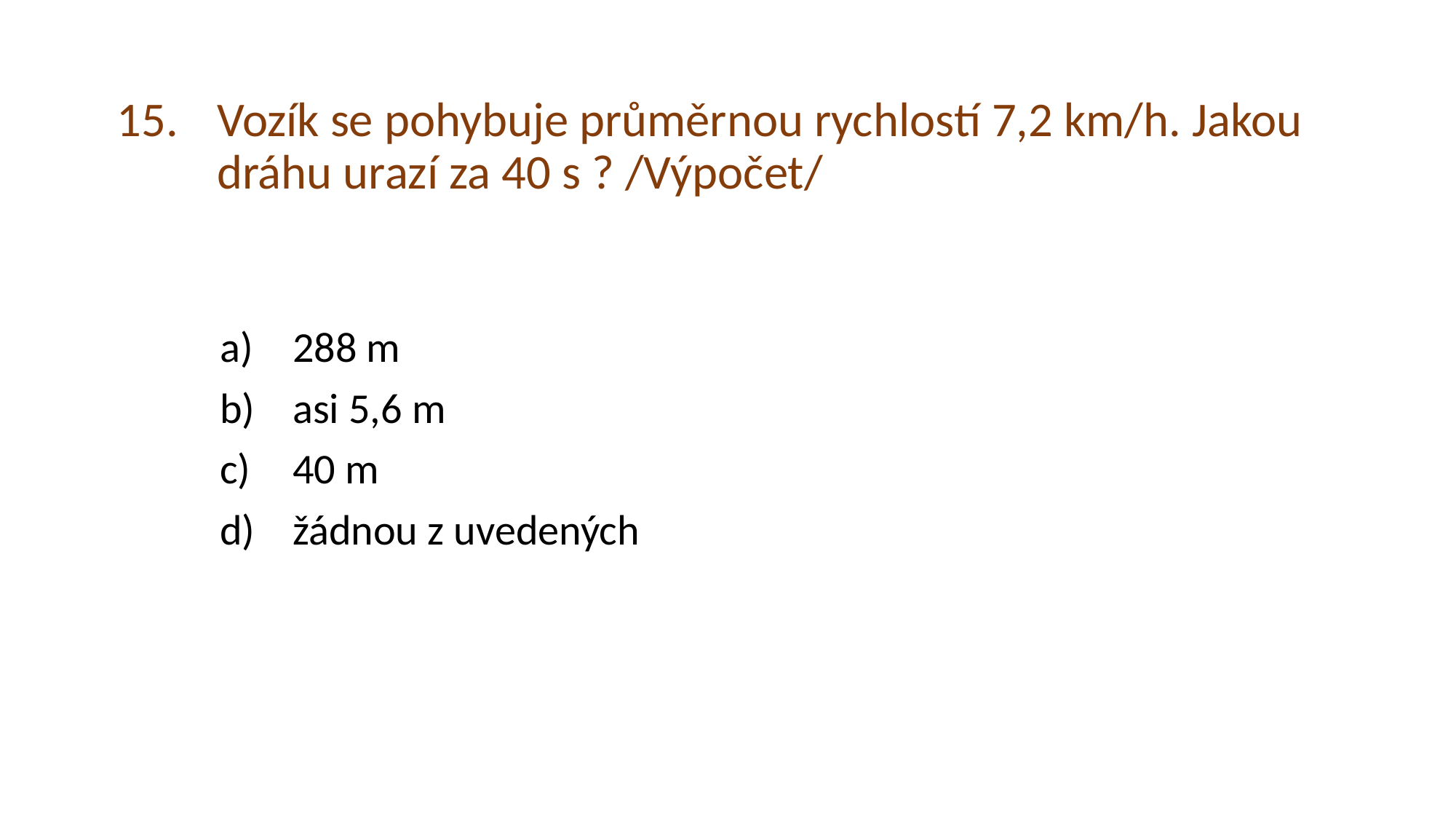

# 15.	Vozík se pohybuje průměrnou rychlostí 7,2 km/h. Jakou dráhu urazí za 40 s ? /Výpočet/
288 m
asi 5,6 m
40 m
žádnou z uvedených